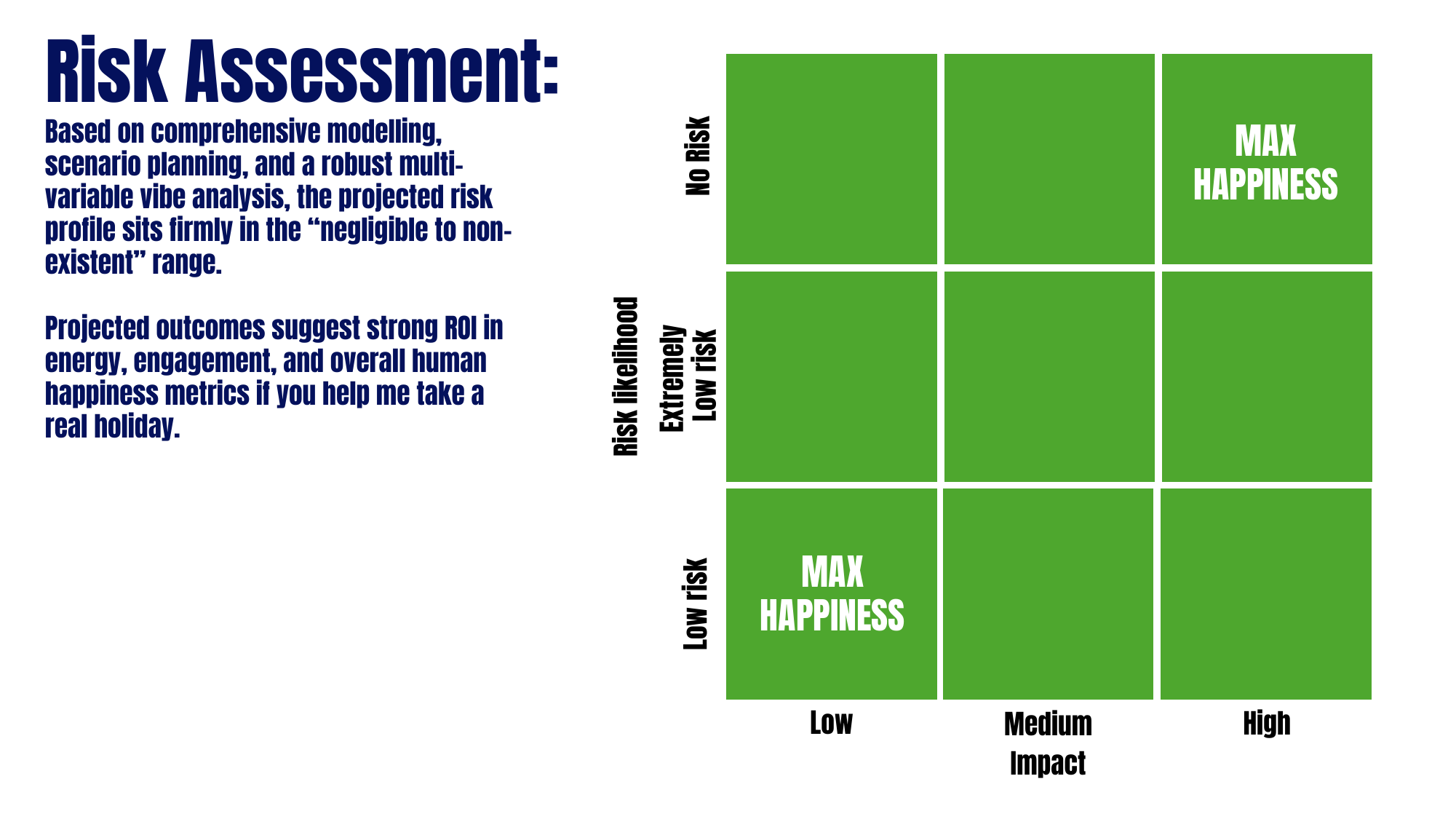

Risk Assessment:

Based on comprehensive modelling, scenario planning, and a robust multi-variable vibe analysis, the projected risk profile sits firmly in the “negligible to non-existent” range.

Projected outcomes suggest strong ROI in energy, engagement, and overall human happiness metrics if you help me take a real holiday.
MAX HAPPINESS
No Risk
Extremely
 Low risk
Risk likelihood
MAX HAPPINESS
Low risk
Low
High
Medium
Impact